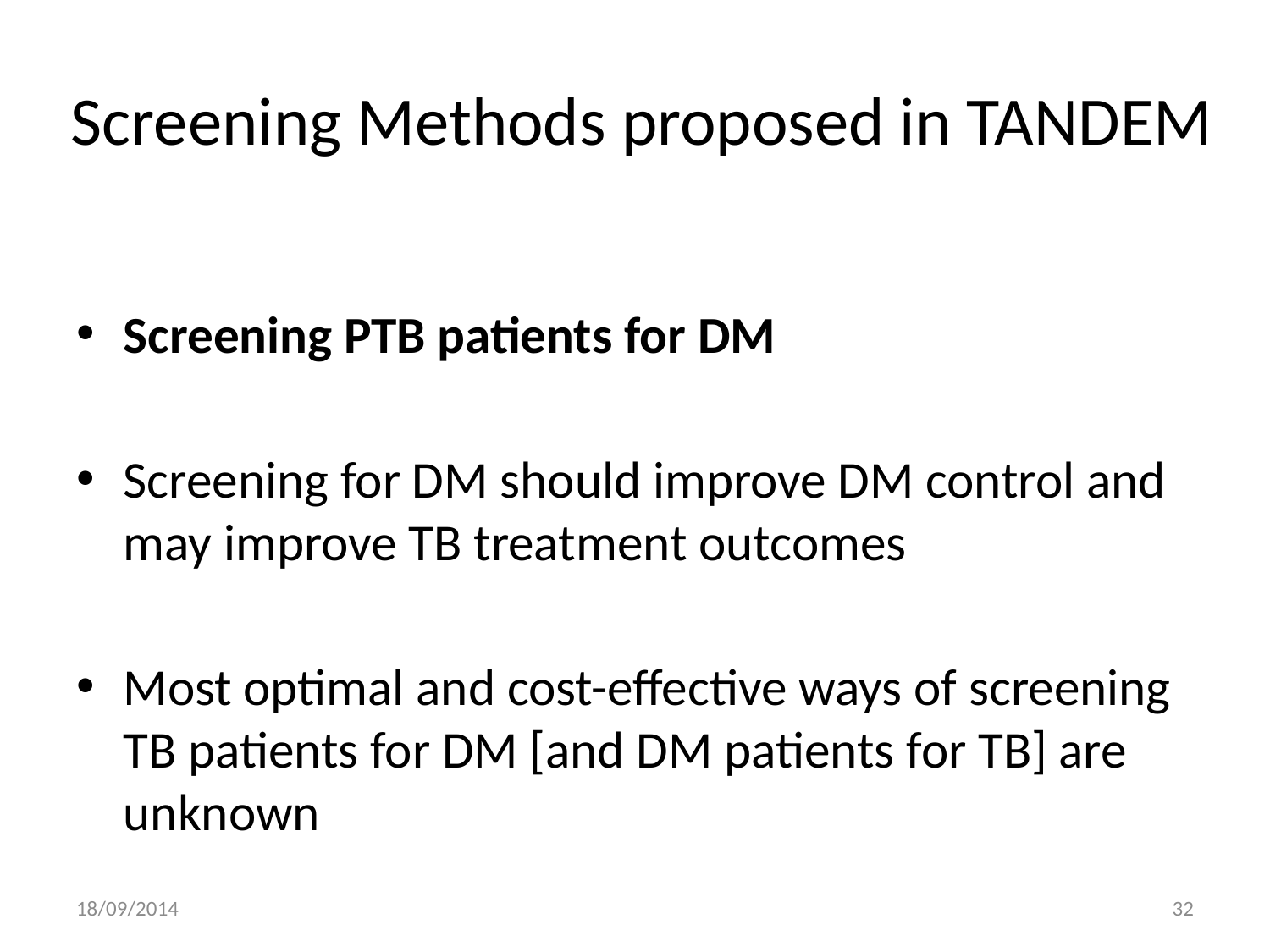

# Screening Methods proposed in TANDEM

Screening PTB patients for DM

Screening for DM should improve DM control and may improve TB treatment outcomes

Most optimal and cost-effective ways of screening TB patients for DM [and DM patients for TB] are unknown

18/09/2014
32